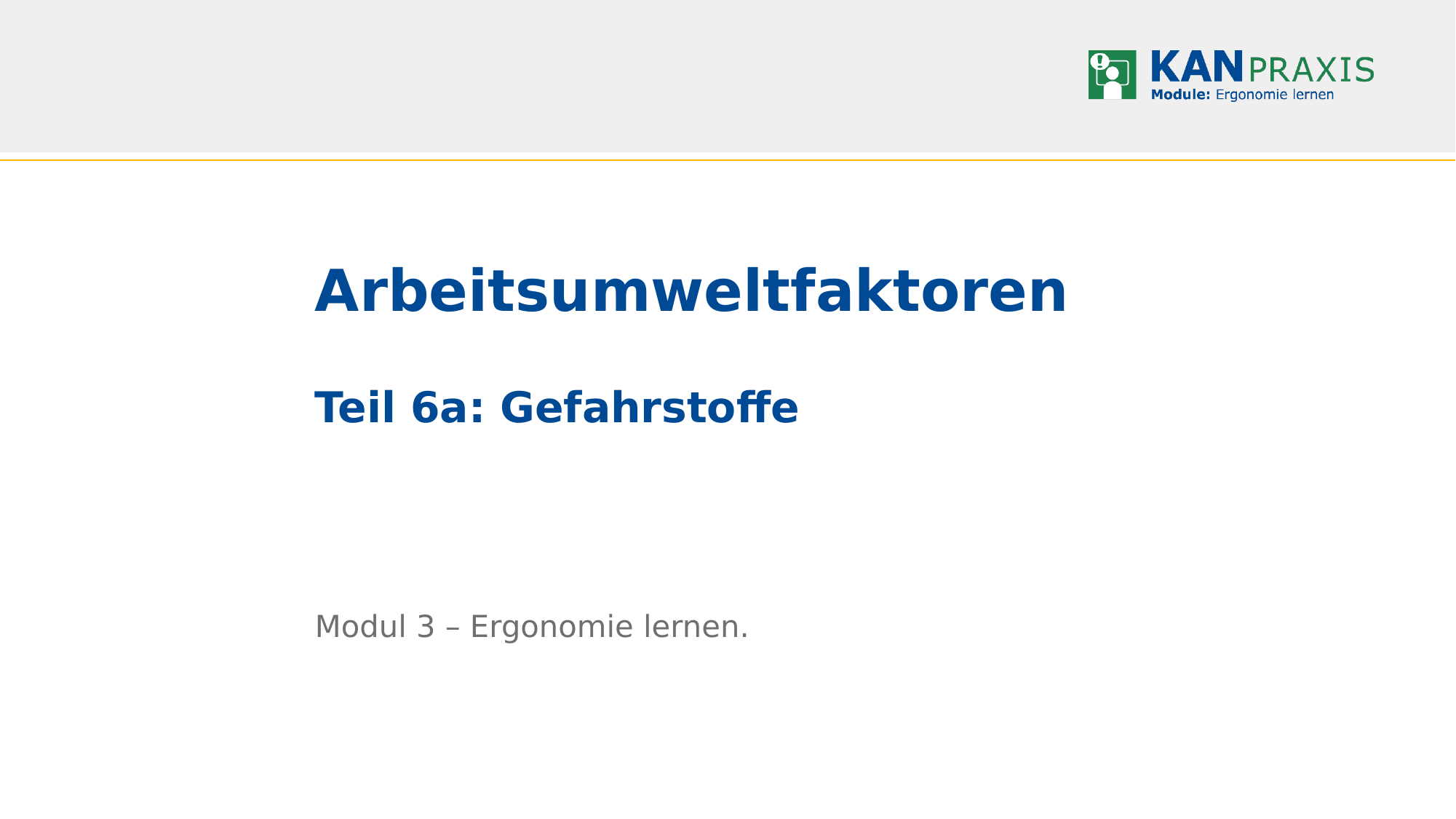

# Arbeitsumweltfaktoren Teil 6a: Gefahrstoffe
Modul 3 – Ergonomie lernen.